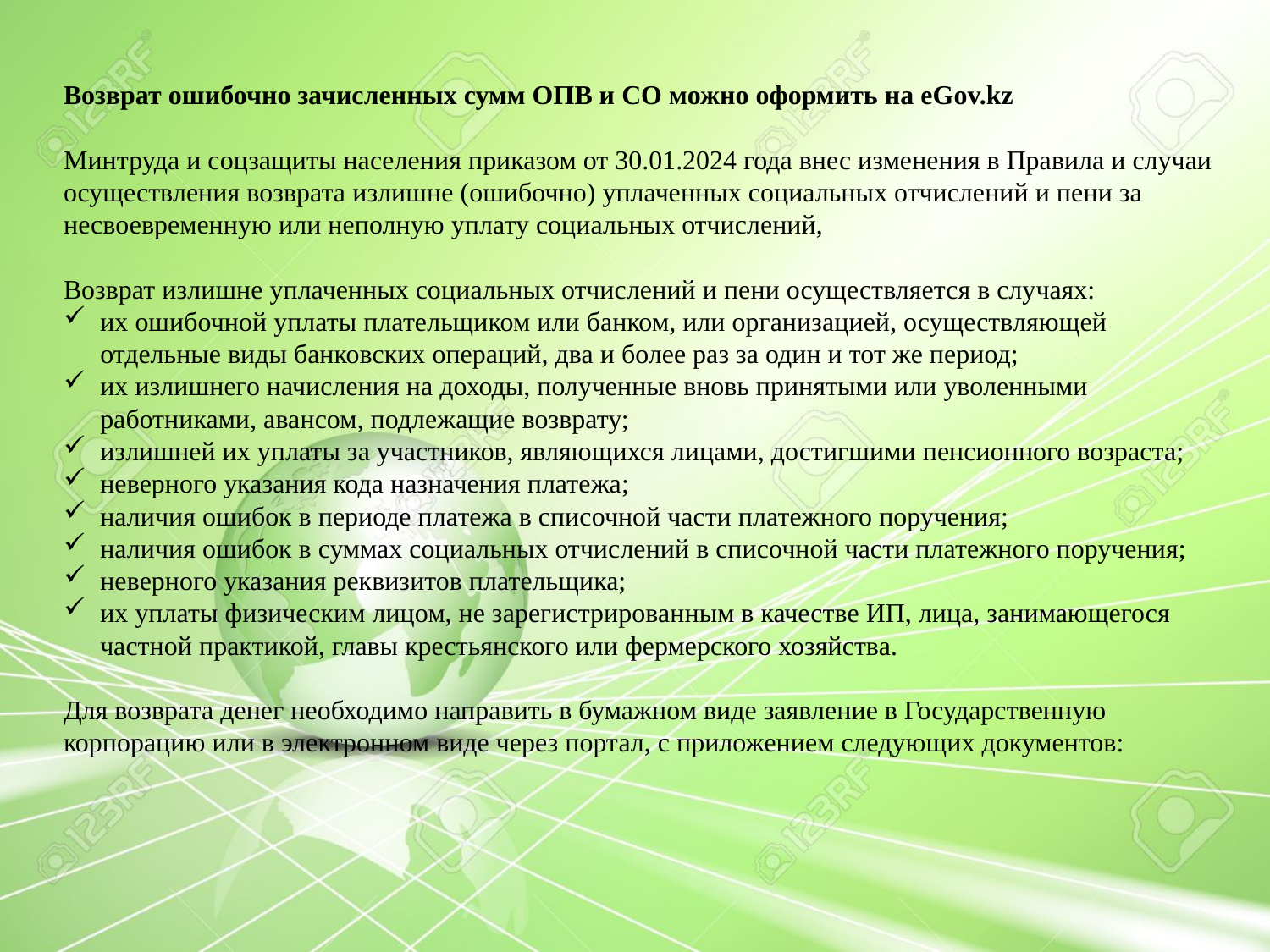

Возврат ошибочно зачисленных сумм ОПВ и СО можно оформить на eGov.kz

Минтруда и соцзащиты населения приказом от 30.01.2024 года внес изменения в Правила и случаи осуществления возврата излишне (ошибочно) уплаченных социальных отчислений и пени за несвоевременную или неполную уплату социальных отчислений,

Возврат излишне уплаченных социальных отчислений и пени осуществляется в случаях:
их ошибочной уплаты плательщиком или банком, или организацией, осуществляющей отдельные виды банковских операций, два и более раз за один и тот же период;
их излишнего начисления на доходы, полученные вновь принятыми или уволенными работниками, авансом, подлежащие возврату;
излишней их уплаты за участников, являющихся лицами, достигшими пенсионного возраста;
неверного указания кода назначения платежа;
наличия ошибок в периоде платежа в списочной части платежного поручения;
наличия ошибок в суммах социальных отчислений в списочной части платежного поручения;
неверного указания реквизитов плательщика;
их уплаты физическим лицом, не зарегистрированным в качестве ИП, лица, занимающегося частной практикой, главы крестьянского или фермерского хозяйства.

Для возврата денег необходимо направить в бумажном виде заявление в Государственную корпорацию или в электронном виде через портал, с приложением следующих документов: